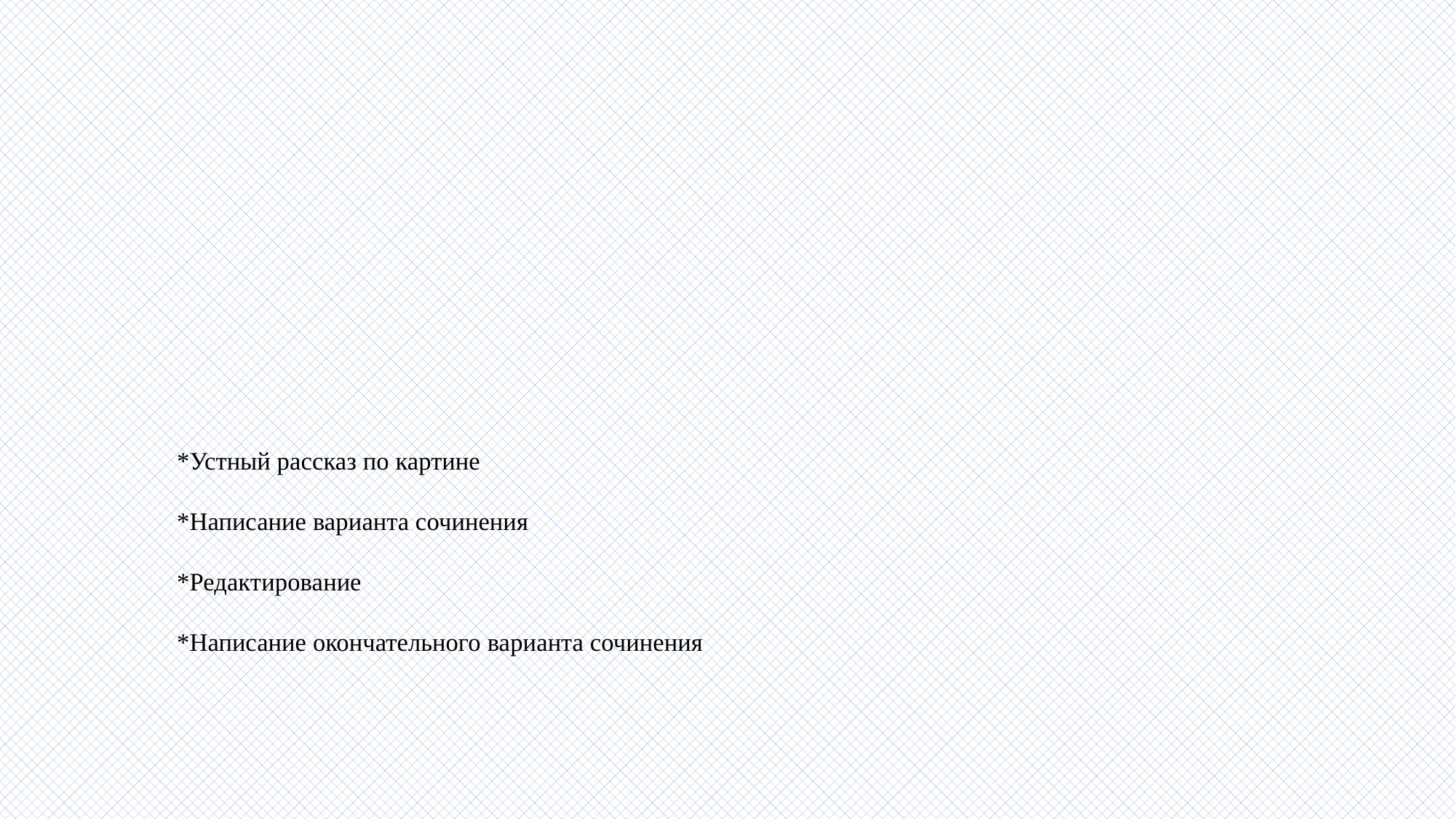

# *Устный рассказ по картине *Написание варианта сочинения *Редактирование *Написание окончательного варианта сочинения